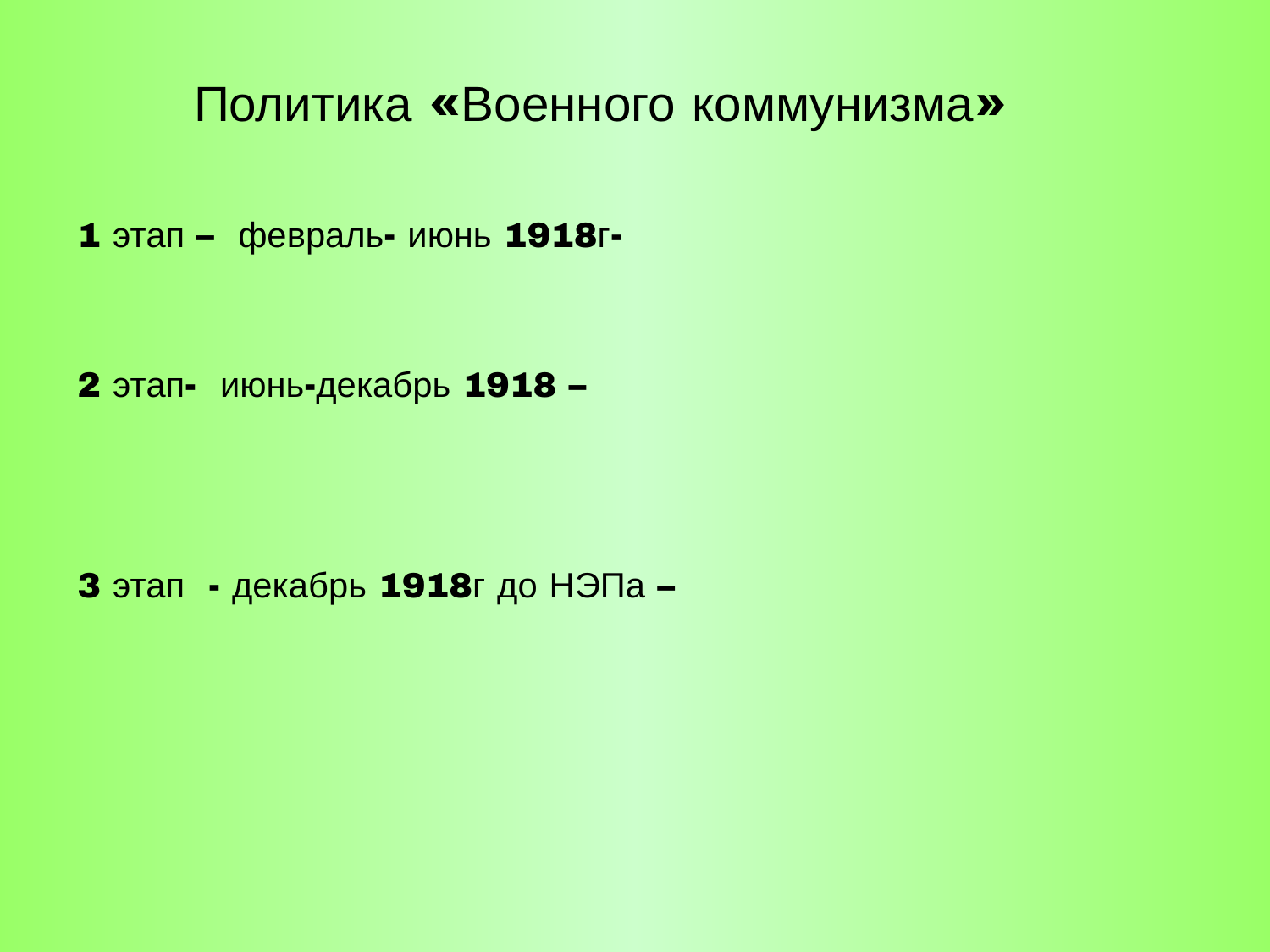

Политика «Военного коммунизма»
1 этап –  февраль- июнь 1918г-
2 этап-  июнь-декабрь 1918 –
3 этап  - декабрь 1918г до НЭПа –